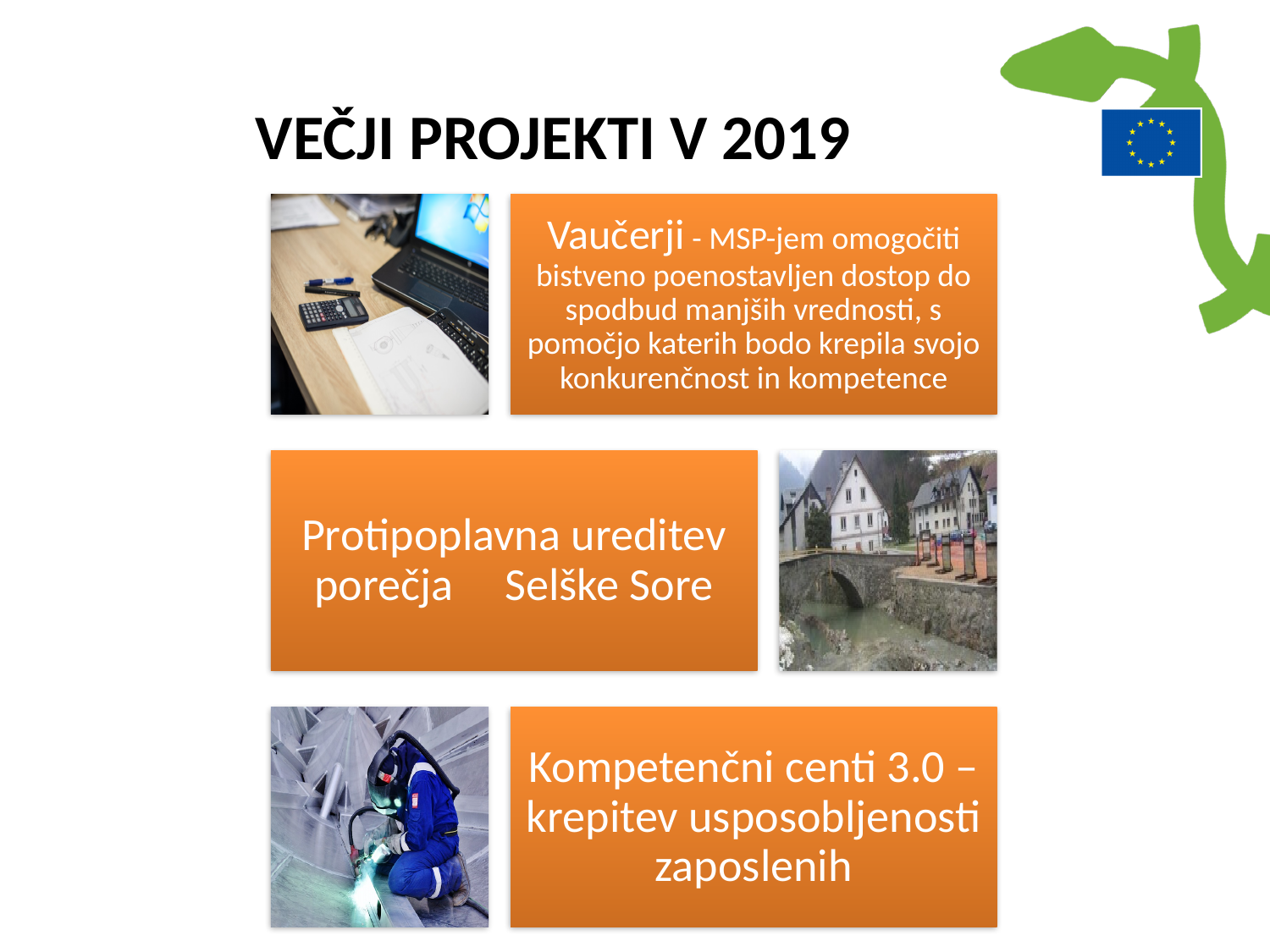

VEČJI PROJEKTI V 2019
Vaučerji - MSP-jem omogočiti bistveno poenostavljen dostop do spodbud manjših vrednosti, s pomočjo katerih bodo krepila svojo konkurenčnost in kompetence
Protipoplavna ureditev porečja     Selške Sore
Kompetenčni centi 3.0 – krepitev usposobljenosti zaposlenih